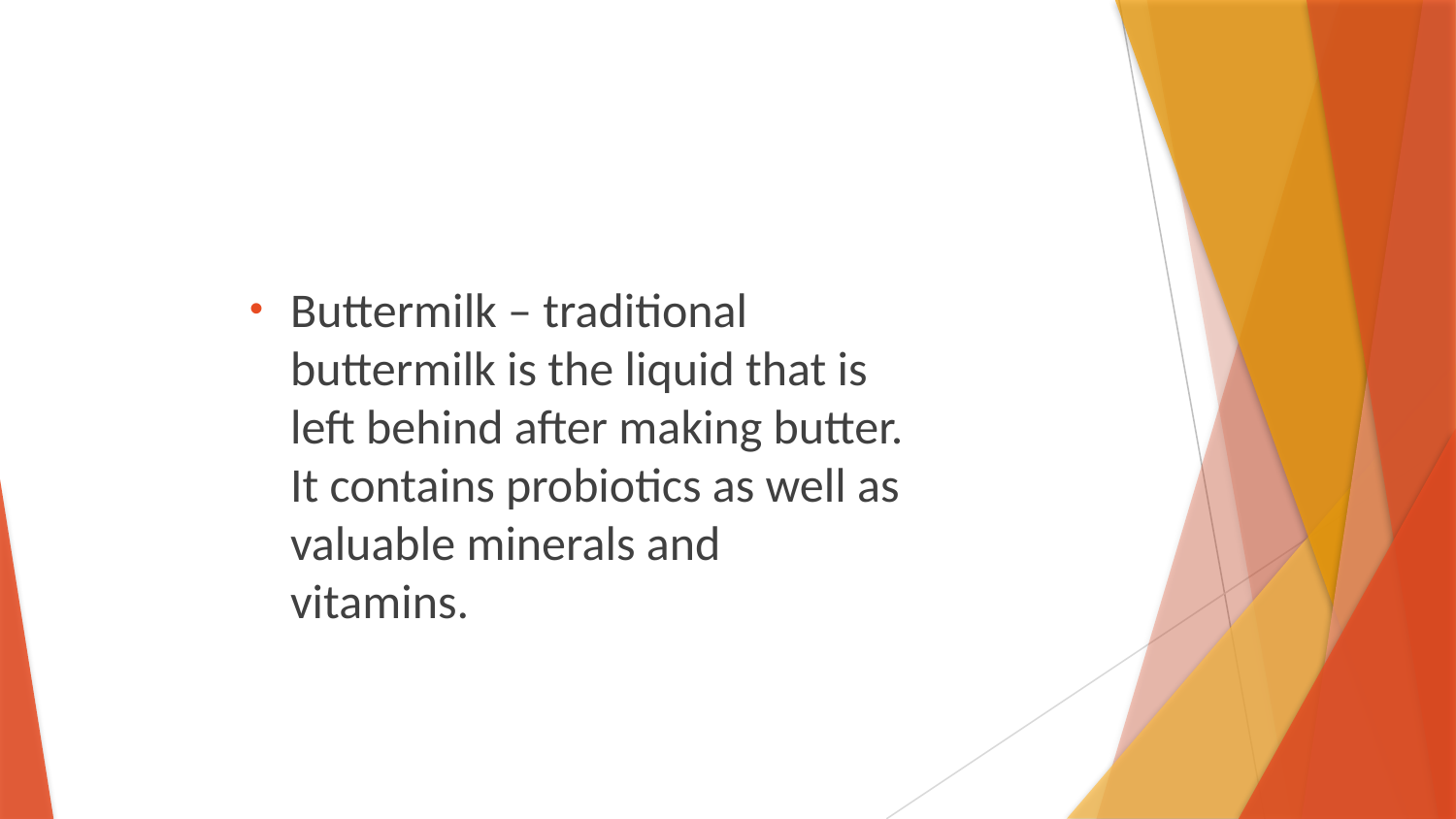

Buttermilk – traditional buttermilk is the liquid that is left behind after making butter. It contains probiotics as well as valuable minerals and vitamins.